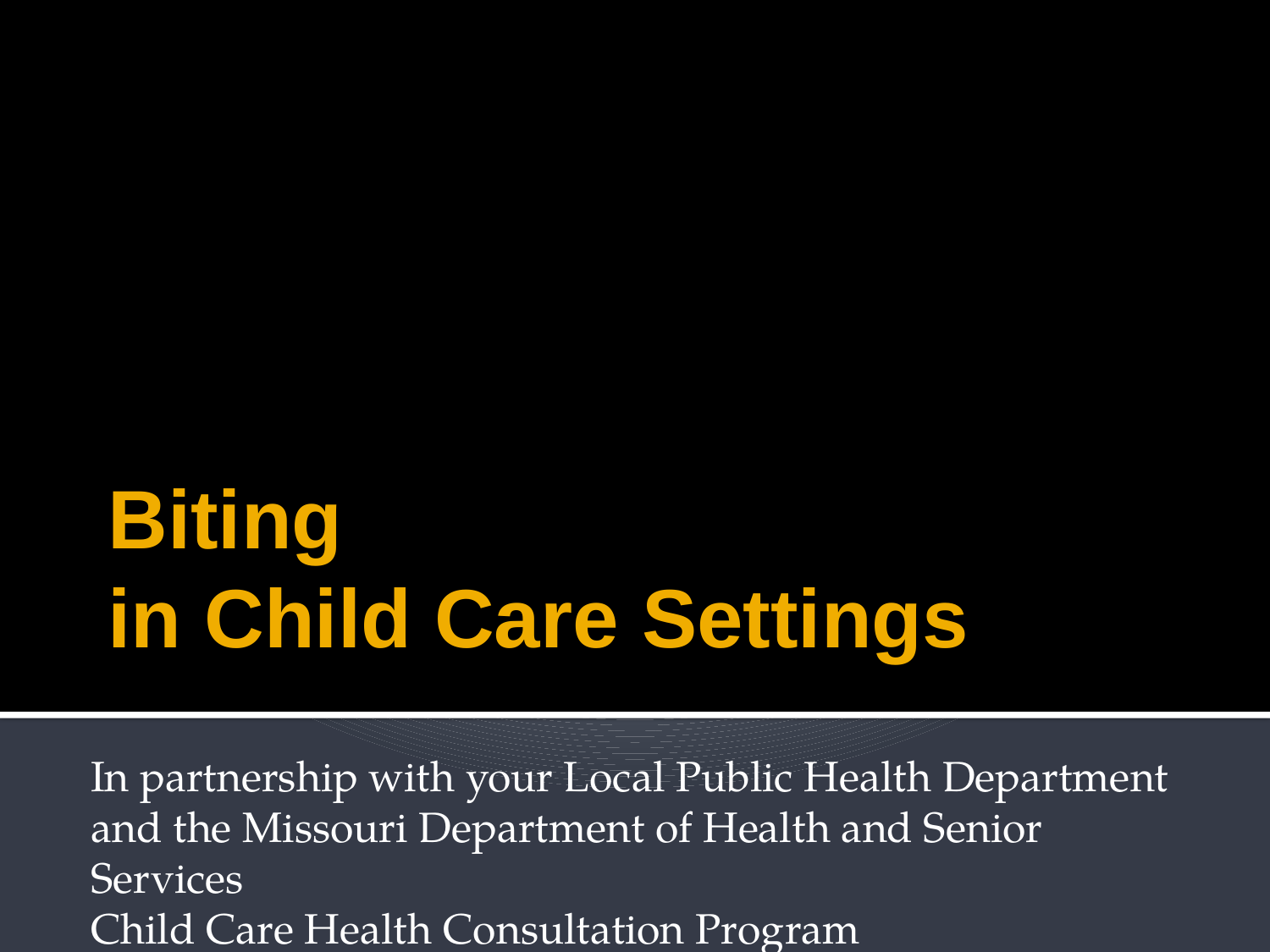

# Biting in Child Care Settings
In partnership with your Local Public Health Department and the Missouri Department of Health and Senior Services
Child Care Health Consultation Program